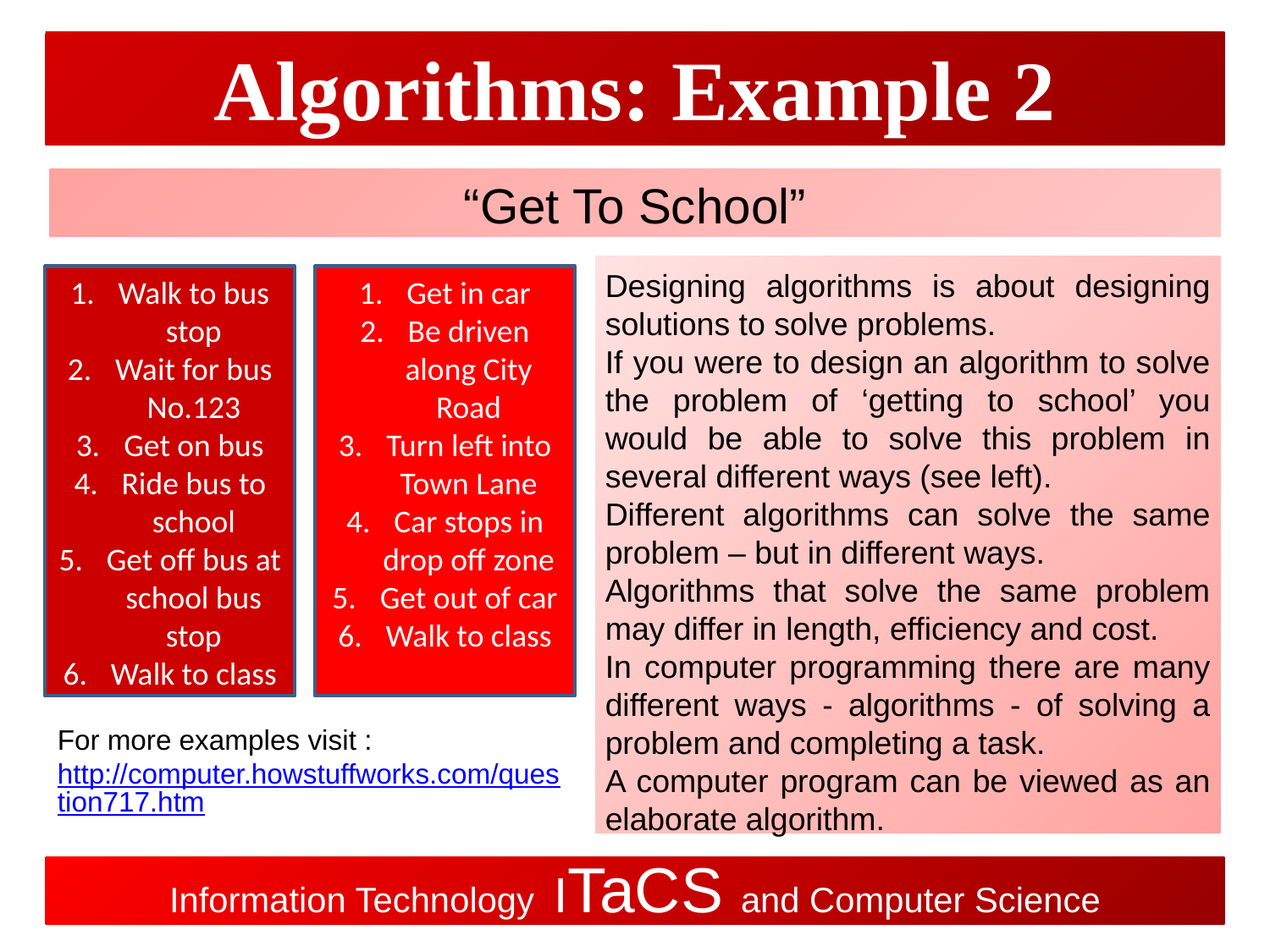

Algorithms: Example 2
“Get To School”
Designing algorithms is about designing solutions to solve problems.
If you were to design an algorithm to solve the problem of ‘getting to school’ you would be able to solve this problem in several different ways (see left).
Different algorithms can solve the same problem – but in different ways.
Algorithms that solve the same problem may differ in length, efficiency and cost.
In computer programming there are many different ways - algorithms - of solving a problem and completing a task.
A computer program can be viewed as an elaborate algorithm.

Walk to bus stop
Wait for bus No.123
Get on bus
Ride bus to school
Get off bus at school bus stop
Walk to class
Get in car
Be driven along City Road
Turn left into Town Lane
Car stops in drop off zone
Get out of car
Walk to class
For more examples visit :  http://computer.howstuffworks.com/question717.htm